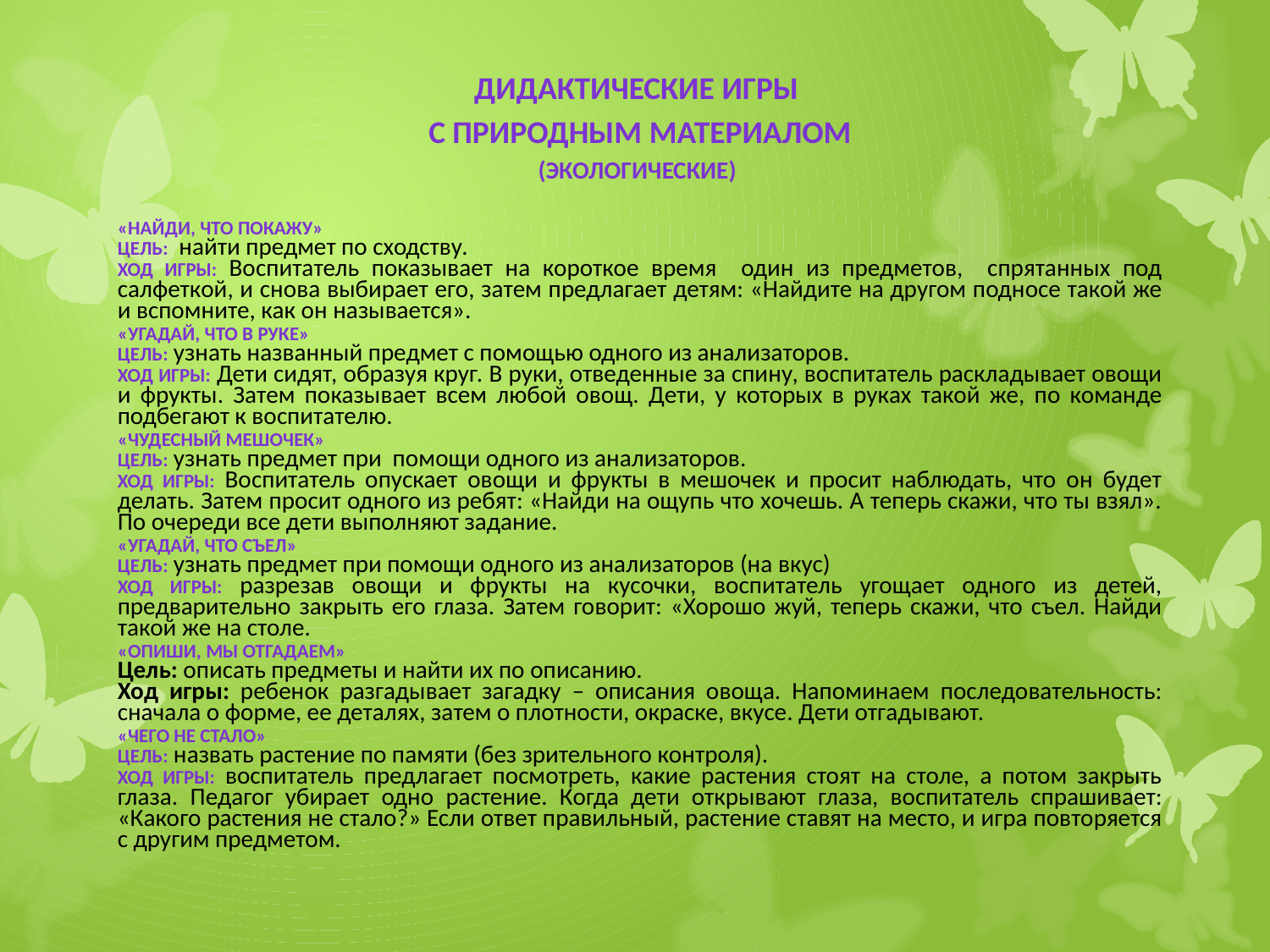

ДИДАКТИЧЕСКИЕ ИГРЫ
С ПРИРОДНЫМ МАТЕРИАЛОМ
(ЭКОЛОГИЧЕСКИЕ)

«Найди, что покажу»
Цель:  найти предмет по сходству.
Ход игры: Воспитатель показывает на короткое время  один из предметов,  спрятанных под салфеткой, и снова выбирает его, затем предлагает детям: «Найдите на другом подносе такой же и вспомните, как он называется».
«Угадай, что в руке»
Цель: узнать названный предмет с помощью одного из анализаторов.
Ход игры: Дети сидят, образуя круг. В руки, отведенные за спину, воспитатель раскладывает овощи и фрукты. Затем показывает всем любой овощ. Дети, у которых в руках такой же, по команде подбегают к воспитателю.
«Чудесный мешочек»
Цель: узнать предмет при  помощи одного из анализаторов.
Ход игры: Воспитатель опускает овощи и фрукты в мешочек и просит наблюдать, что он будет делать. Затем просит одного из ребят: «Найди на ощупь что хочешь. А теперь скажи, что ты взял». По очереди все дети выполняют задание.
«Угадай, что съел»
Цель: узнать предмет при помощи одного из анализаторов (на вкус)
Ход игры: разрезав овощи и фрукты на кусочки, воспитатель угощает одного из детей, предварительно закрыть его глаза. Затем говорит: «Хорошо жуй, теперь скажи, что съел. Найди такой же на столе.
«Опиши, мы отгадаем»
Цель: описать предметы и найти их по описанию.
Ход игры: ребенок разгадывает загадку – описания овоща. Напоминаем последовательность: сначала о форме, ее деталях, затем о плотности, окраске, вкусе. Дети отгадывают.
«Чего не стало»
Цель: назвать растение по памяти (без зрительного контроля).
Ход игры: воспитатель предлагает посмотреть, какие растения стоят на столе, а потом закрыть глаза. Педагог убирает одно растение. Когда дети открывают глаза, воспитатель спрашивает: «Какого растения не стало?» Если ответ правильный, растение ставят на место, и игра повторяется с другим предметом.